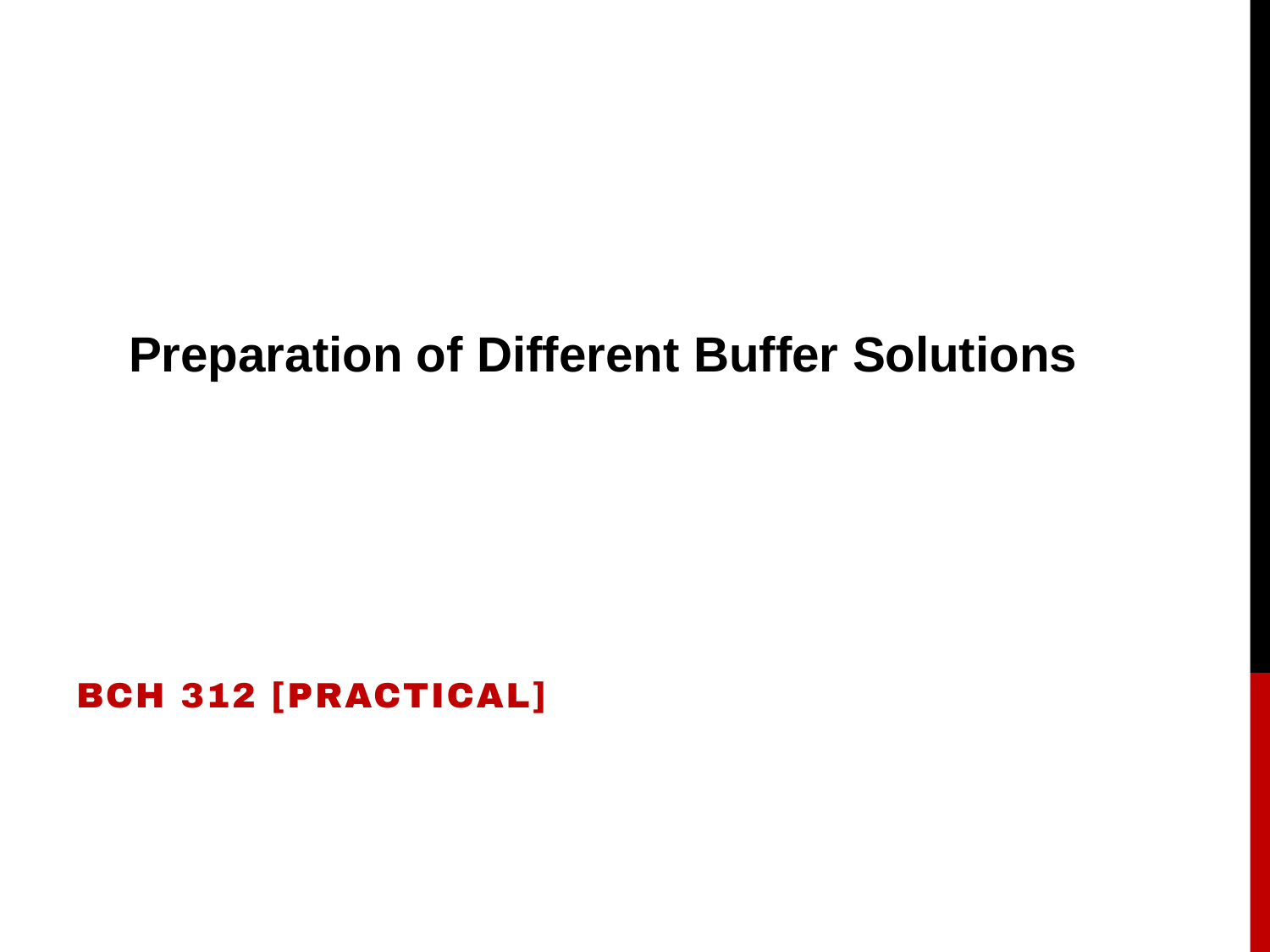

Preparation of Different Buffer Solutions
BCH 312 [PRACTICAL]